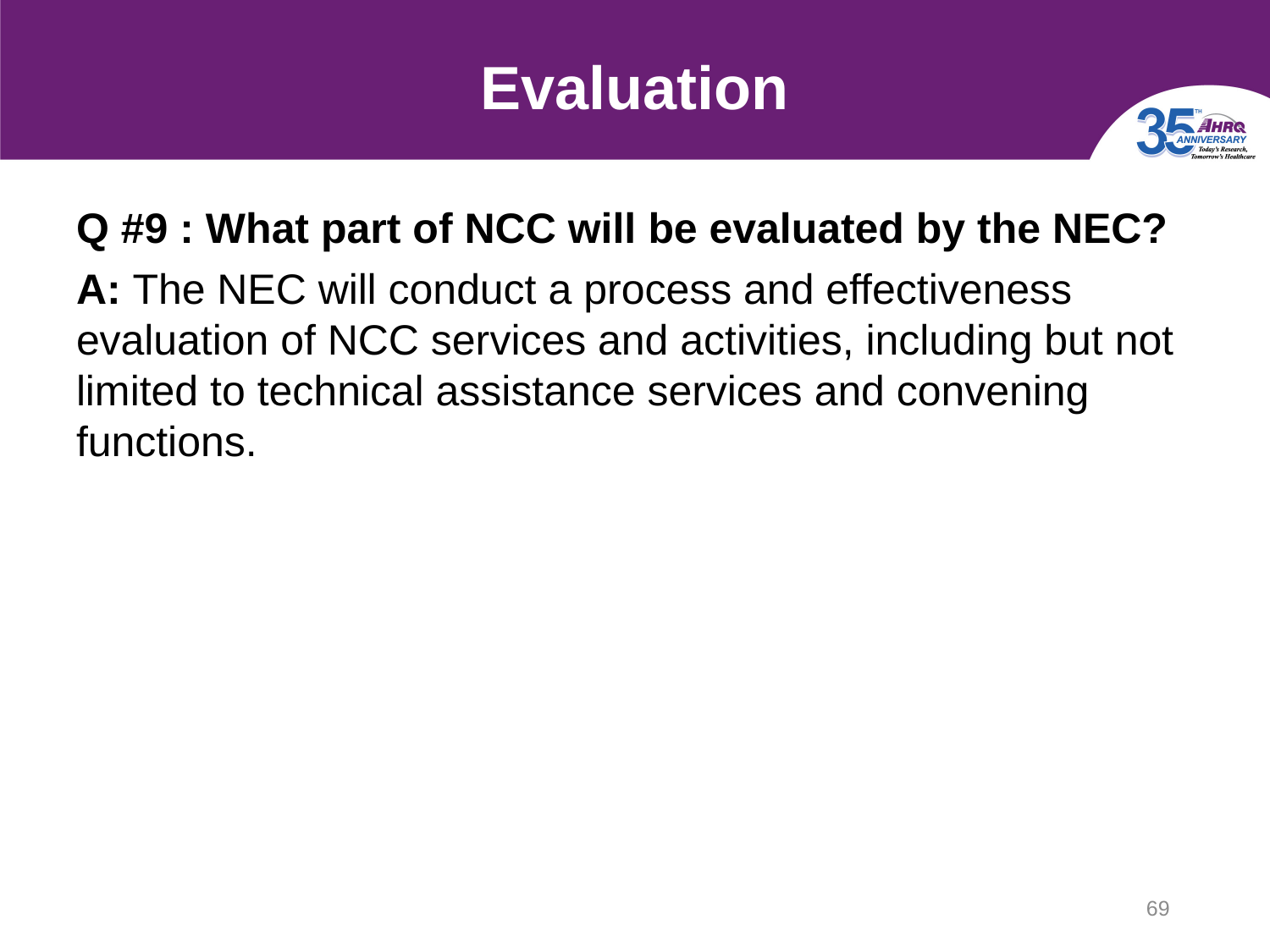

# Evaluation
Q #9 : What part of NCC will be evaluated by the NEC?
A: The NEC will conduct a process and effectiveness evaluation of NCC services and activities, including but not limited to technical assistance services and convening functions.

69